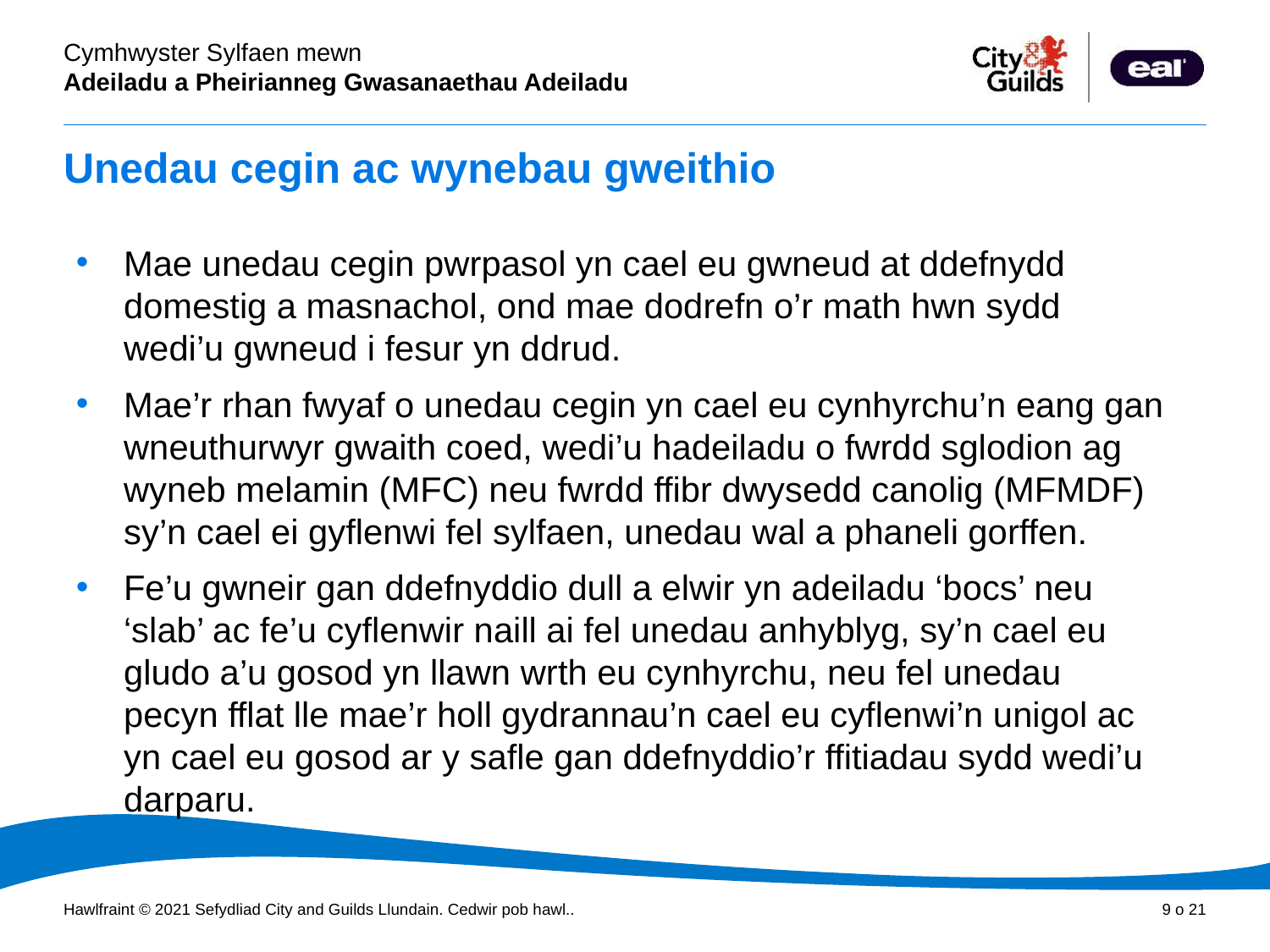

# Unedau cegin ac wynebau gweithio

Mae unedau cegin pwrpasol yn cael eu gwneud at ddefnydd domestig a masnachol, ond mae dodrefn o’r math hwn sydd wedi’u gwneud i fesur yn ddrud.
Mae’r rhan fwyaf o unedau cegin yn cael eu cynhyrchu’n eang gan wneuthurwyr gwaith coed, wedi’u hadeiladu o fwrdd sglodion ag wyneb melamin (MFC) neu fwrdd ffibr dwysedd canolig (MFMDF) sy’n cael ei gyflenwi fel sylfaen, unedau wal a phaneli gorffen.
Fe’u gwneir gan ddefnyddio dull a elwir yn adeiladu ‘bocs’ neu ‘slab’ ac fe’u cyflenwir naill ai fel unedau anhyblyg, sy’n cael eu gludo a’u gosod yn llawn wrth eu cynhyrchu, neu fel unedau pecyn fflat lle mae’r holl gydrannau’n cael eu cyflenwi’n unigol ac yn cael eu gosod ar y safle gan ddefnyddio’r ffitiadau sydd wedi’u darparu.